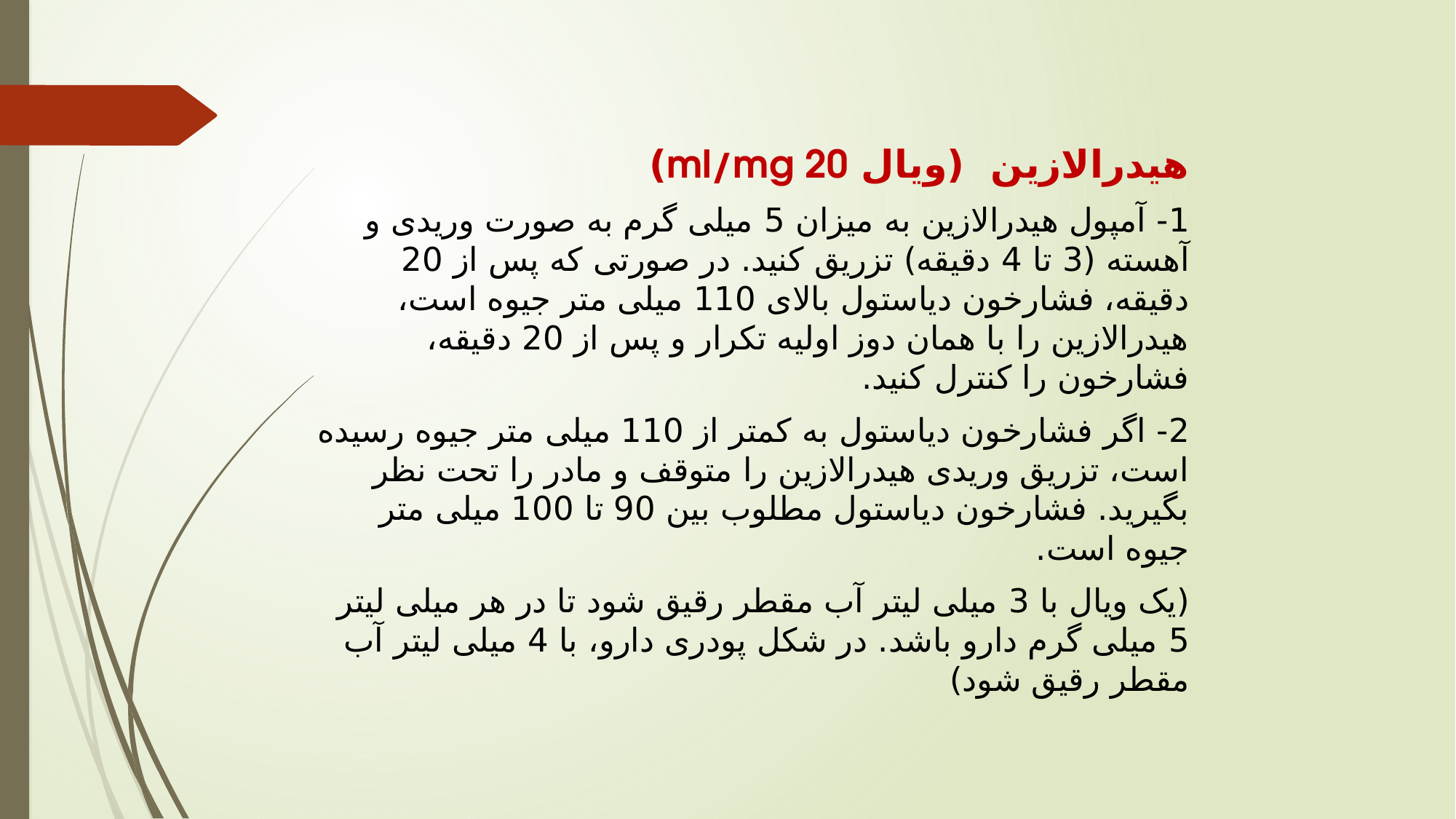

هیدرالازین  (ویال ml/mg 20)
1- آمپول هیدرالازین به میزان 5 میلی گرم به صورت وریدی و آهسته (3 تا 4 دقیقه) تزریق کنید. در صورتی که پس از 20 دقیقه، فشارخون دیاستول بالای 110 میلی متر جیوه است، هیدرالازین را با همان دوز اولیه تکرار و پس از 20 دقیقه، فشارخون را کنترل کنید.
2- اگر فشارخون دیاستول به کمتر از 110 میلی متر جیوه رسیده است، تزریق وریدی هیدرالازین را متوقف و مادر را تحت نظر بگیرید. فشارخون دیاستول مطلوب بین 90 تا 100 میلی متر جیوه است.
(یک ویال با 3 میلی لیتر آب مقطر رقیق شود تا در هر میلی لیتر 5 میلی گرم دارو باشد. در شکل پودری دارو، با 4 میلی لیتر آب مقطر رقیق شود)